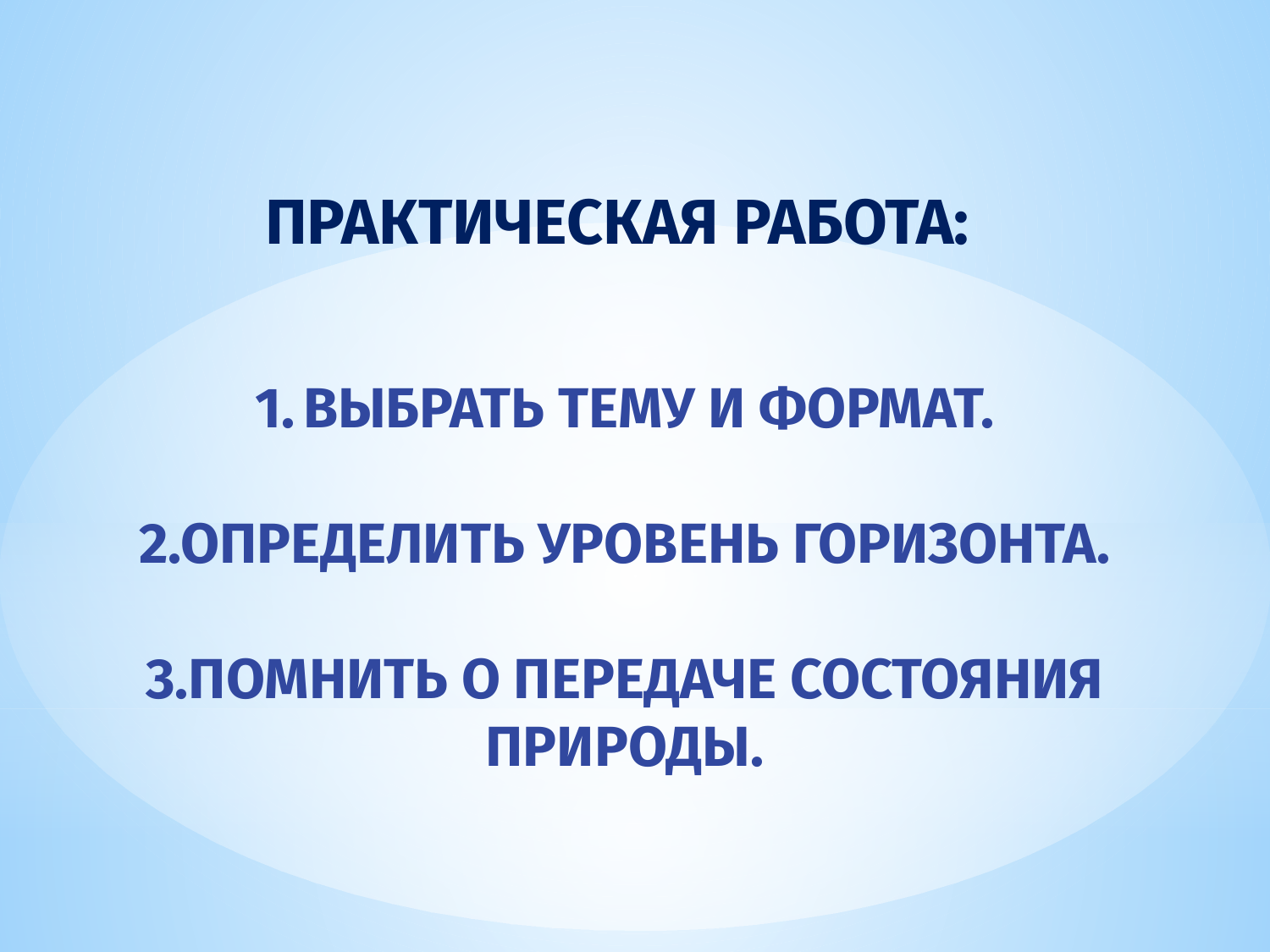

ПРАКТИЧЕСКАЯ РАБОТА:

ВЫБРАТЬ ТЕМУ И ФОРМАТ.

2.ОПРЕДЕЛИТЬ УРОВЕНЬ ГОРИЗОНТА.

3.ПОМНИТЬ О ПЕРЕДАЧЕ СОСТОЯНИЯ ПРИРОДЫ.